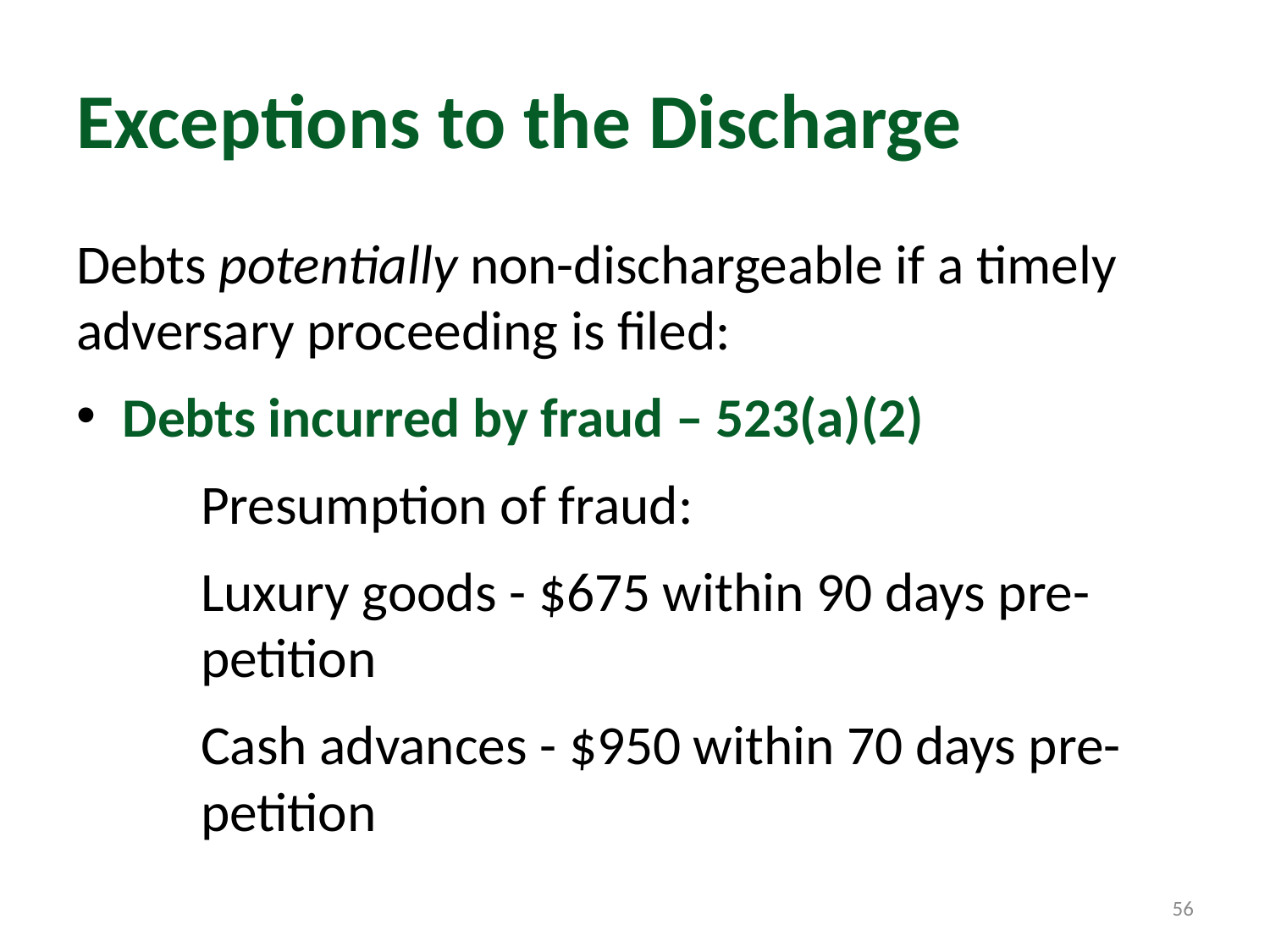

# Exceptions to the Discharge
Debts potentially non-dischargeable if a timely adversary proceeding is filed:
Debts incurred by fraud – 523(a)(2)
 	Presumption of fraud:
	Luxury goods - $675 within 90 days pre-				petition
	Cash advances - $950 within 70 days pre-				petition
56